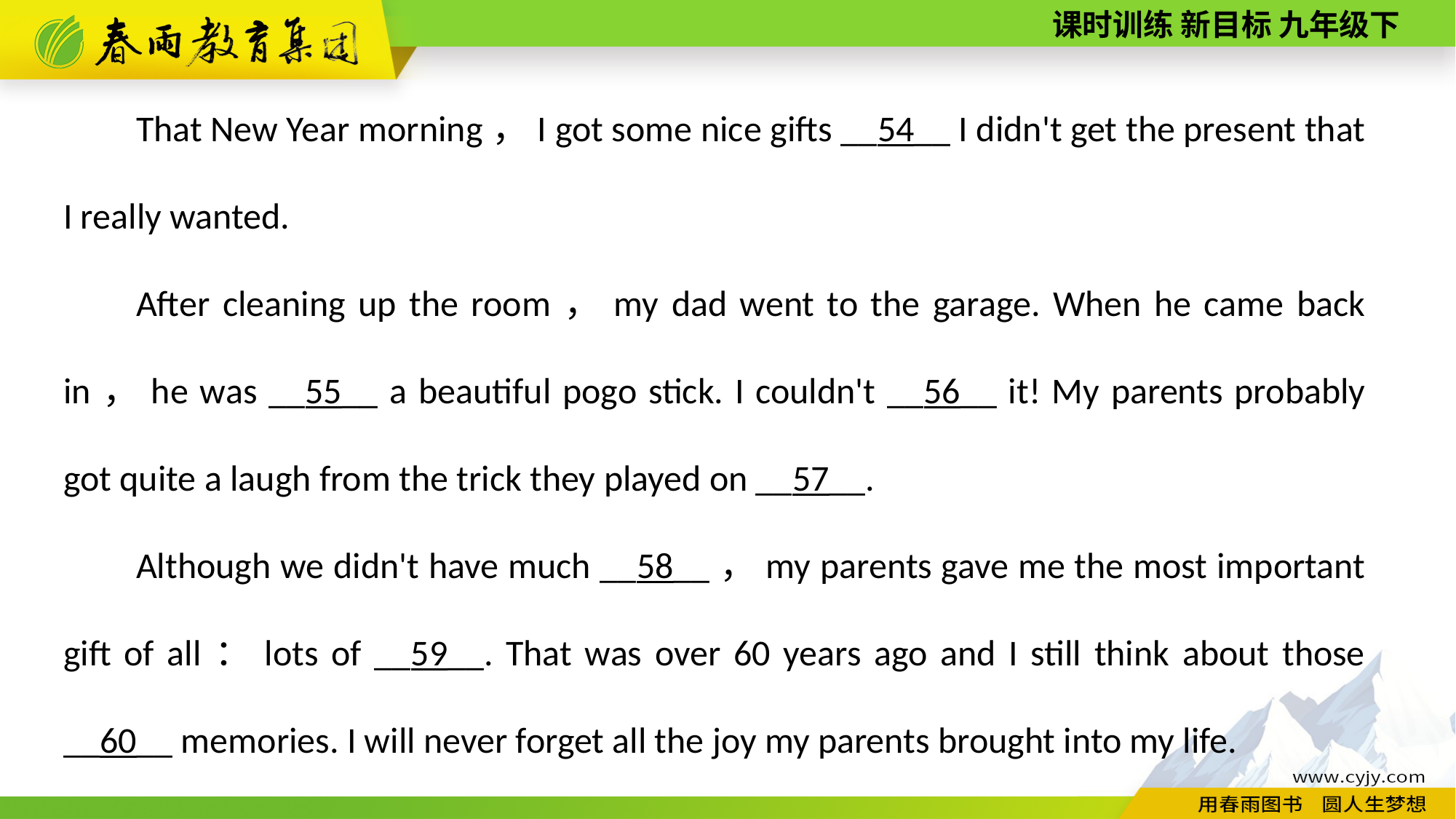

That New Year morning，I got some nice gifts __54__ I didn't get the present that I really wanted.
After cleaning up the room，my dad went to the garage. When he came back in，he was __55__ a beautiful pogo stick. I couldn't __56__ it! My parents probably got quite a laugh from the trick they played on __57__.
Although we didn't have much __58__，my parents gave me the most important gift of all：lots of __59__. That was over 60 years ago and I still think about those __60__ memories. I will never forget all the joy my parents brought into my life.